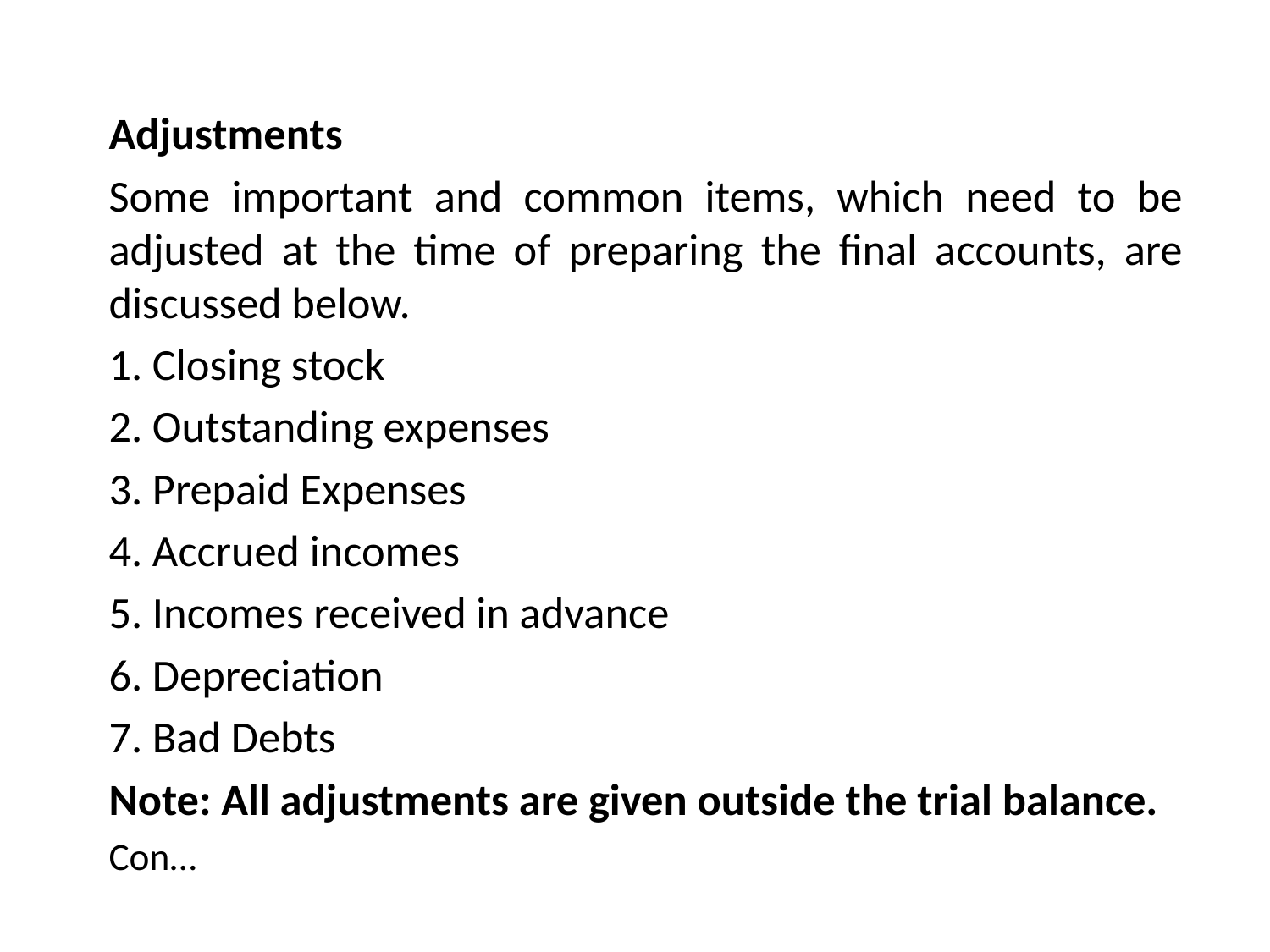

Adjustments
	Some important and common items, which need to be adjusted at the time of preparing the final accounts, are discussed below.
	1. Closing stock
	2. Outstanding expenses
	3. Prepaid Expenses
	4. Accrued incomes
	5. Incomes received in advance
	6. Depreciation
	7. Bad Debts
	Note: All adjustments are given outside the trial balance.
									Con…